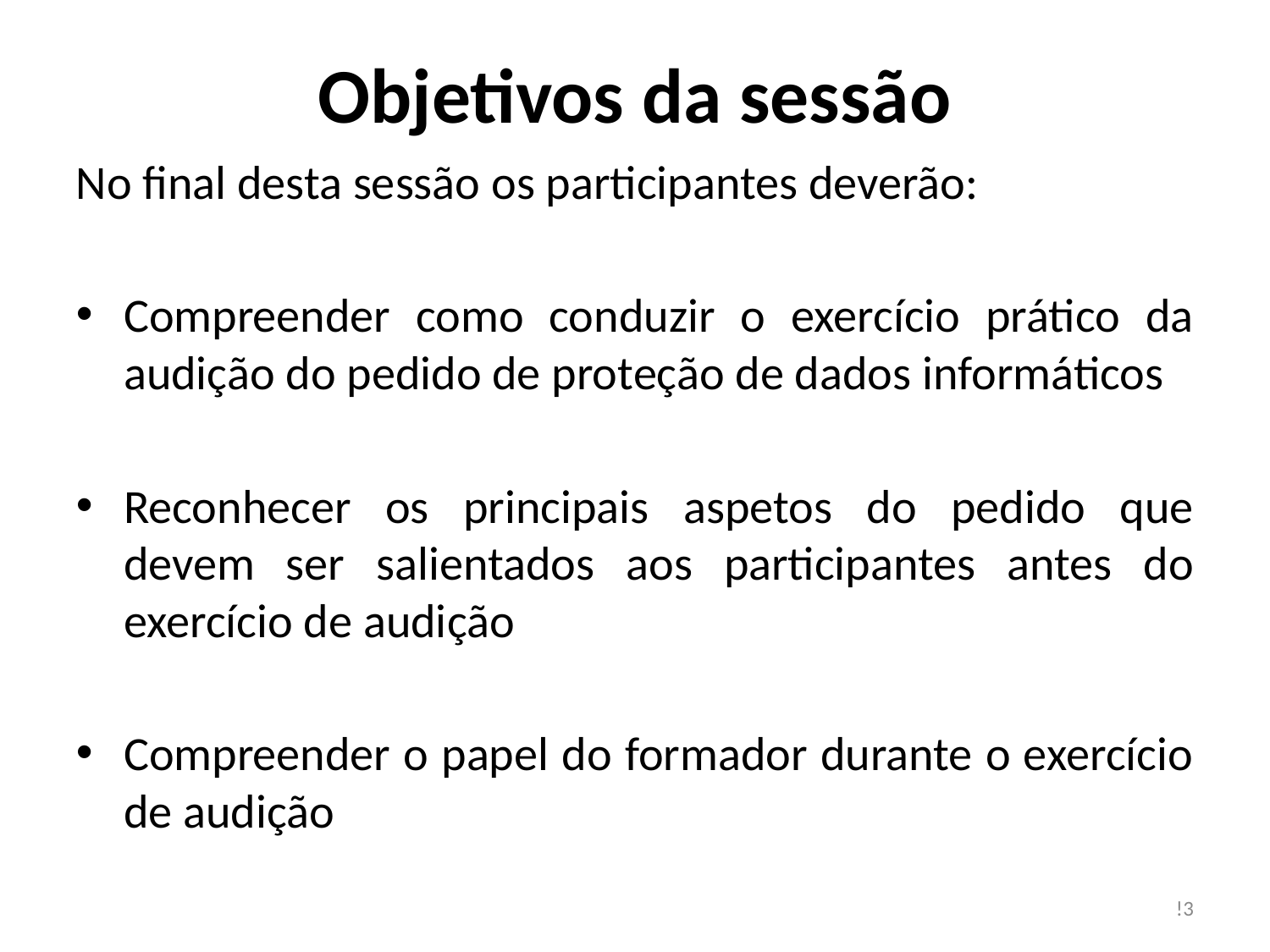

Objetivos da sessão
No final desta sessão os participantes deverão:

Compreender como conduzir o exercício prático da audição do pedido de proteção de dados informáticos

Reconhecer os principais aspetos do pedido que devem ser salientados aos participantes antes do exercício de audição

Compreender o papel do formador durante o exercício de audição

!3